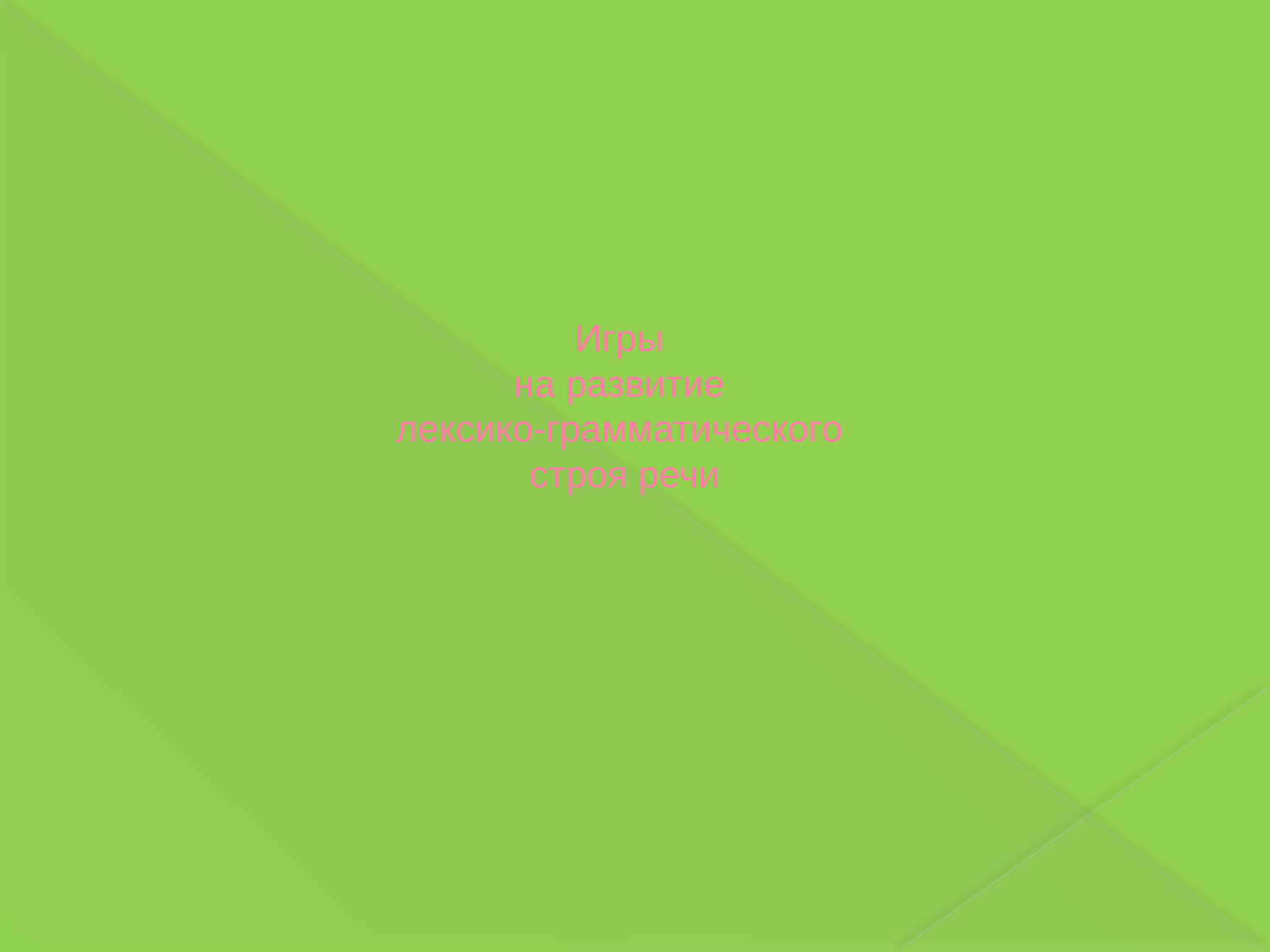

# Игры на развитие лексико-грамматического строя речи